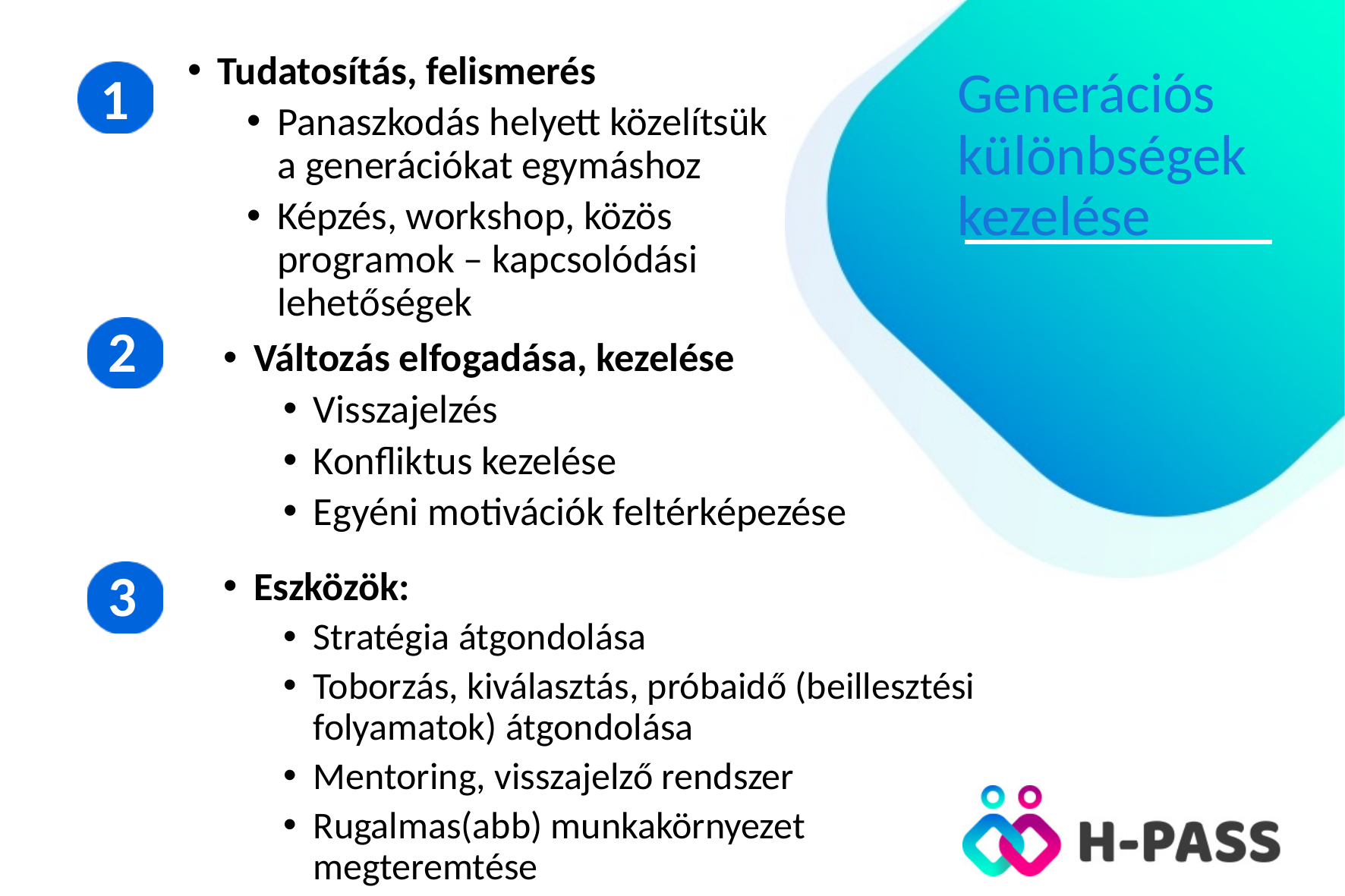

Tudatosítás, felismerés
Panaszkodás helyett közelítsük a generációkat egymáshoz
Képzés, workshop, közös programok – kapcsolódási lehetőségek
# Generációs különbségek kezelése
Változás elfogadása, kezelése
Visszajelzés
Konfliktus kezelése
Egyéni motivációk feltérképezése
Eszközök:
Stratégia átgondolása
Toborzás, kiválasztás, próbaidő (beillesztési folyamatok) átgondolása
Mentoring, visszajelző rendszer
Rugalmas(abb) munkakörnyezet megteremtése